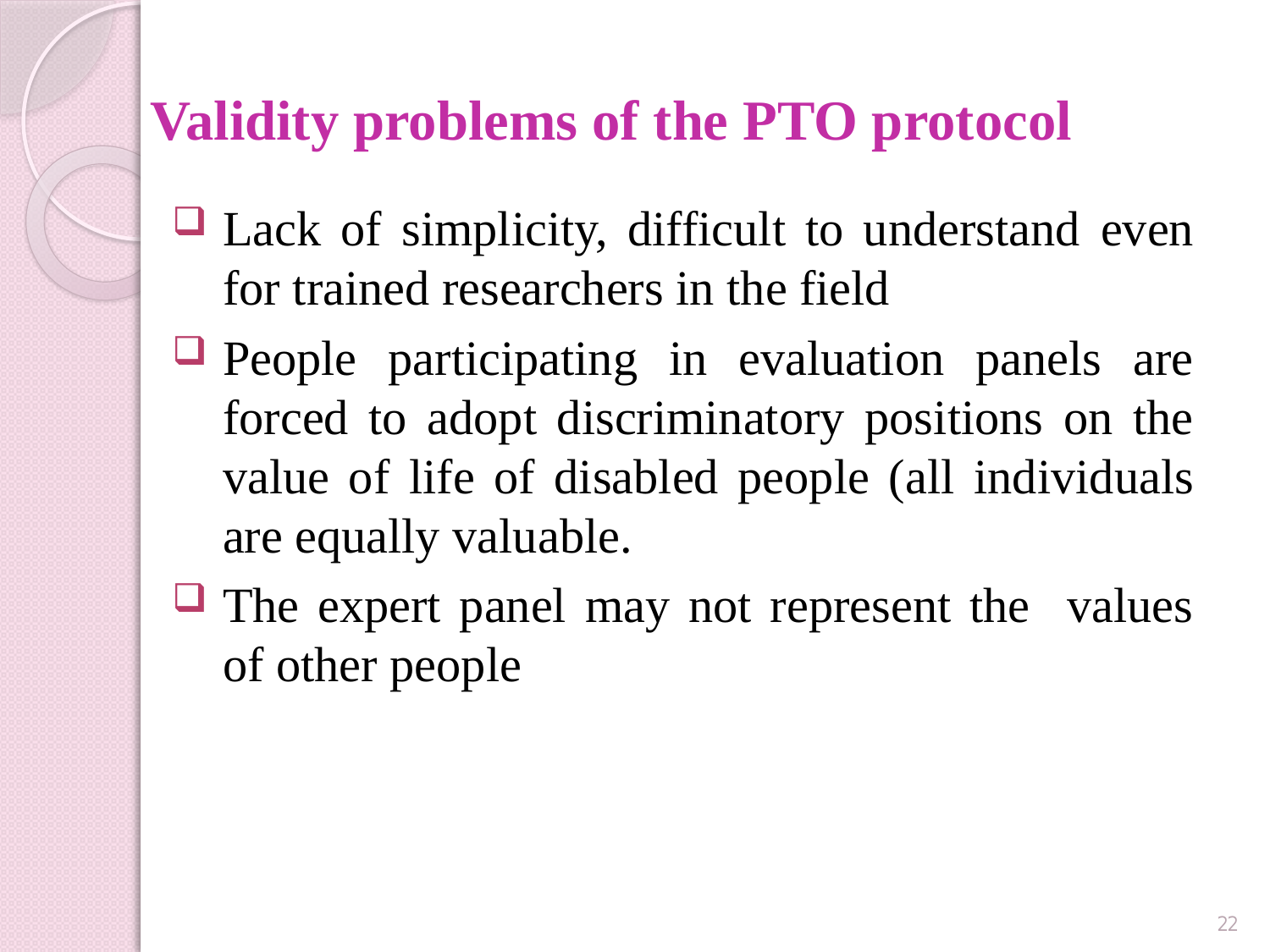

# Validity problems of the PTO protocol
Lack of simplicity, difficult to understand even for trained researchers in the field
People participating in evaluation panels are forced to adopt discriminatory positions on the value of life of disabled people (all individuals are equally valuable.
The expert panel may not represent the  values of other people

22